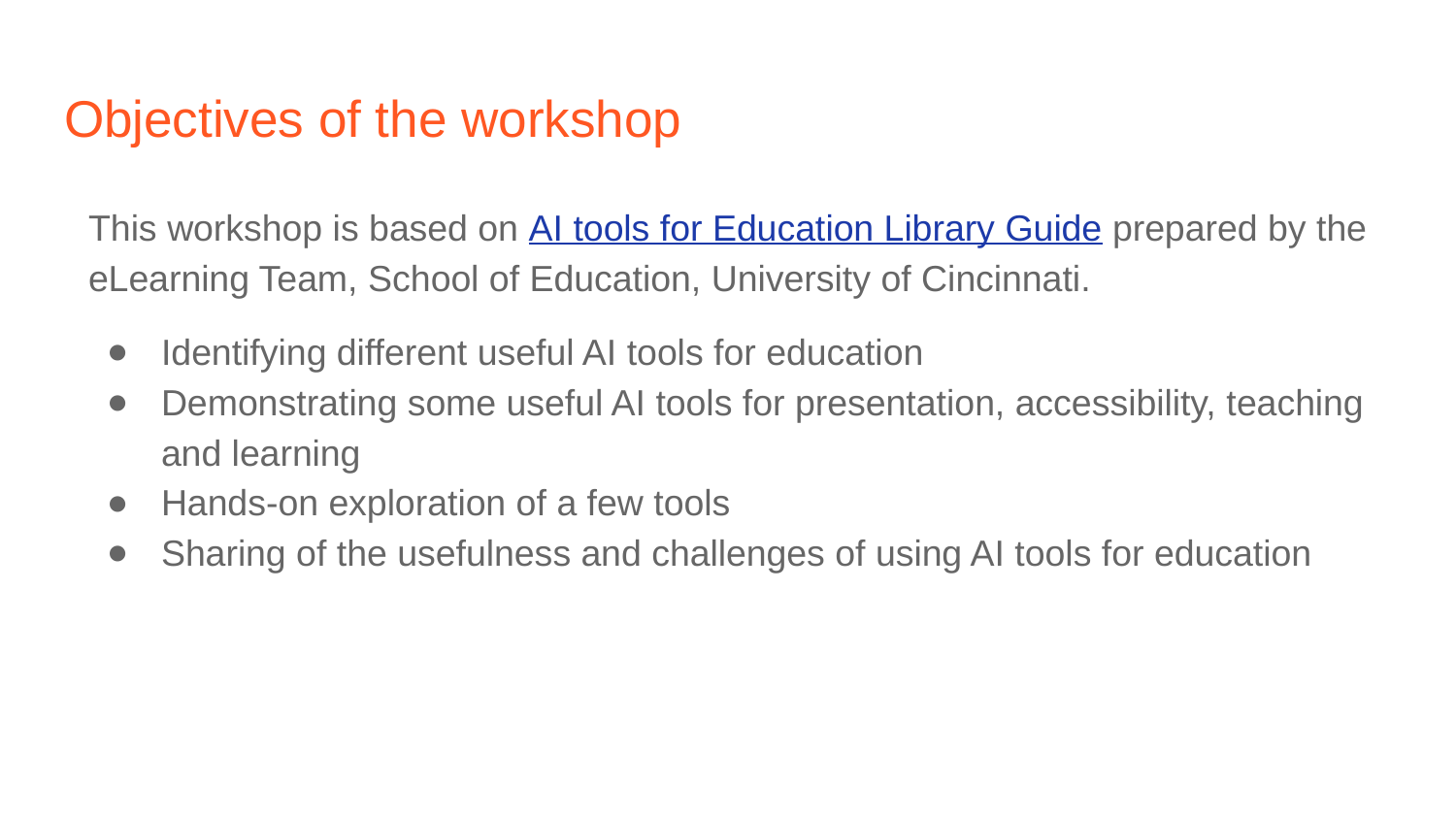

# Objectives of the workshop
This workshop is based on AI tools for Education Library Guide prepared by the eLearning Team, School of Education, University of Cincinnati.
Identifying different useful AI tools for education
Demonstrating some useful AI tools for presentation, accessibility, teaching and learning
Hands-on exploration of a few tools
Sharing of the usefulness and challenges of using AI tools for education